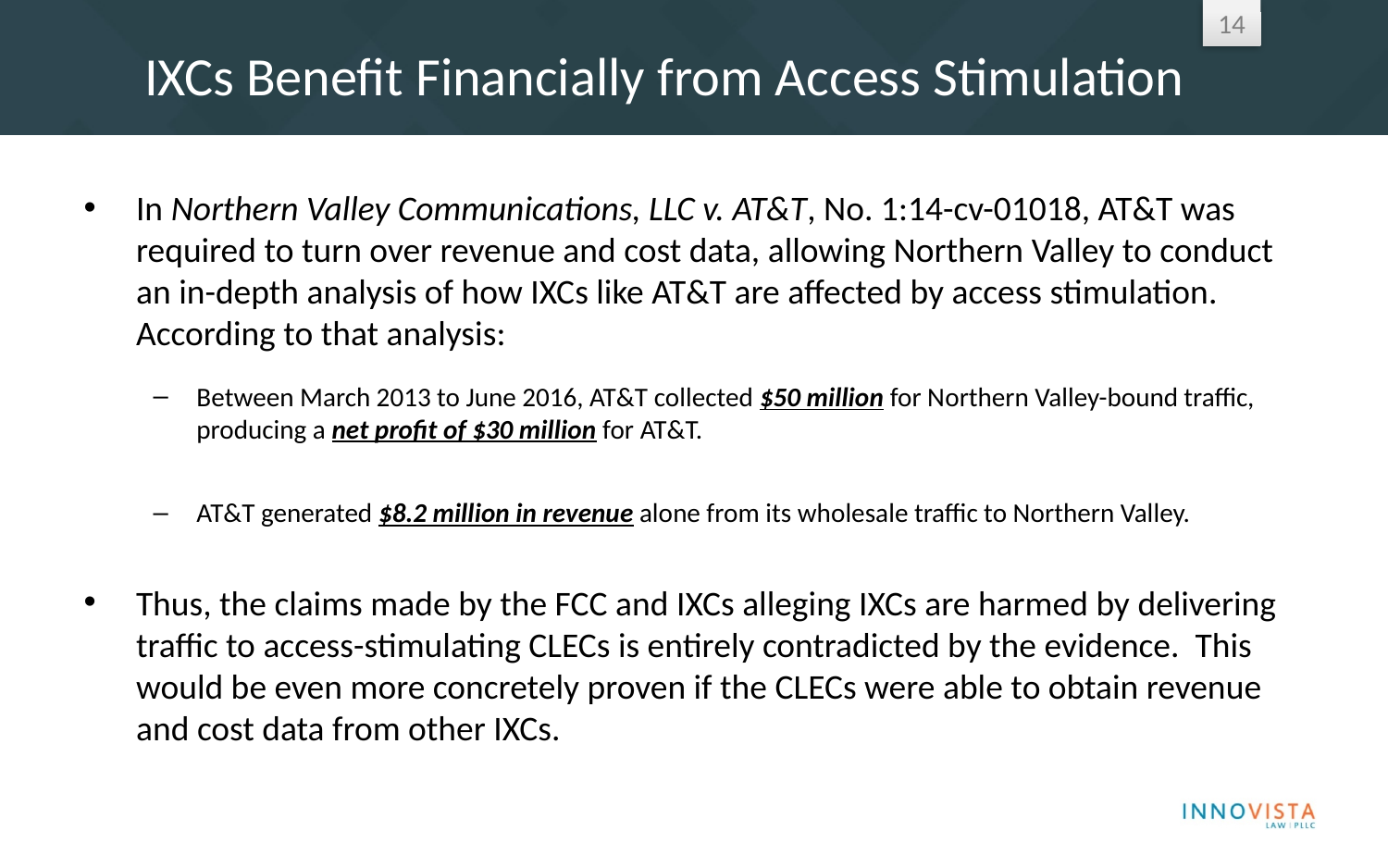

# IXCs Benefit Financially from Access Stimulation
In Northern Valley Communications, LLC v. AT&T, No. 1:14-cv-01018, AT&T was required to turn over revenue and cost data, allowing Northern Valley to conduct an in-depth analysis of how IXCs like AT&T are affected by access stimulation.  According to that analysis:

Between March 2013 to June 2016, AT&T collected $50 million for Northern Valley-bound traffic, producing a net profit of $30 million for AT&T.

AT&T generated $8.2 million in revenue alone from its wholesale traffic to Northern Valley.

Thus, the claims made by the FCC and IXCs alleging IXCs are harmed by delivering traffic to access-stimulating CLECs is entirely contradicted by the evidence.  This would be even more concretely proven if the CLECs were able to obtain revenue and cost data from other IXCs.